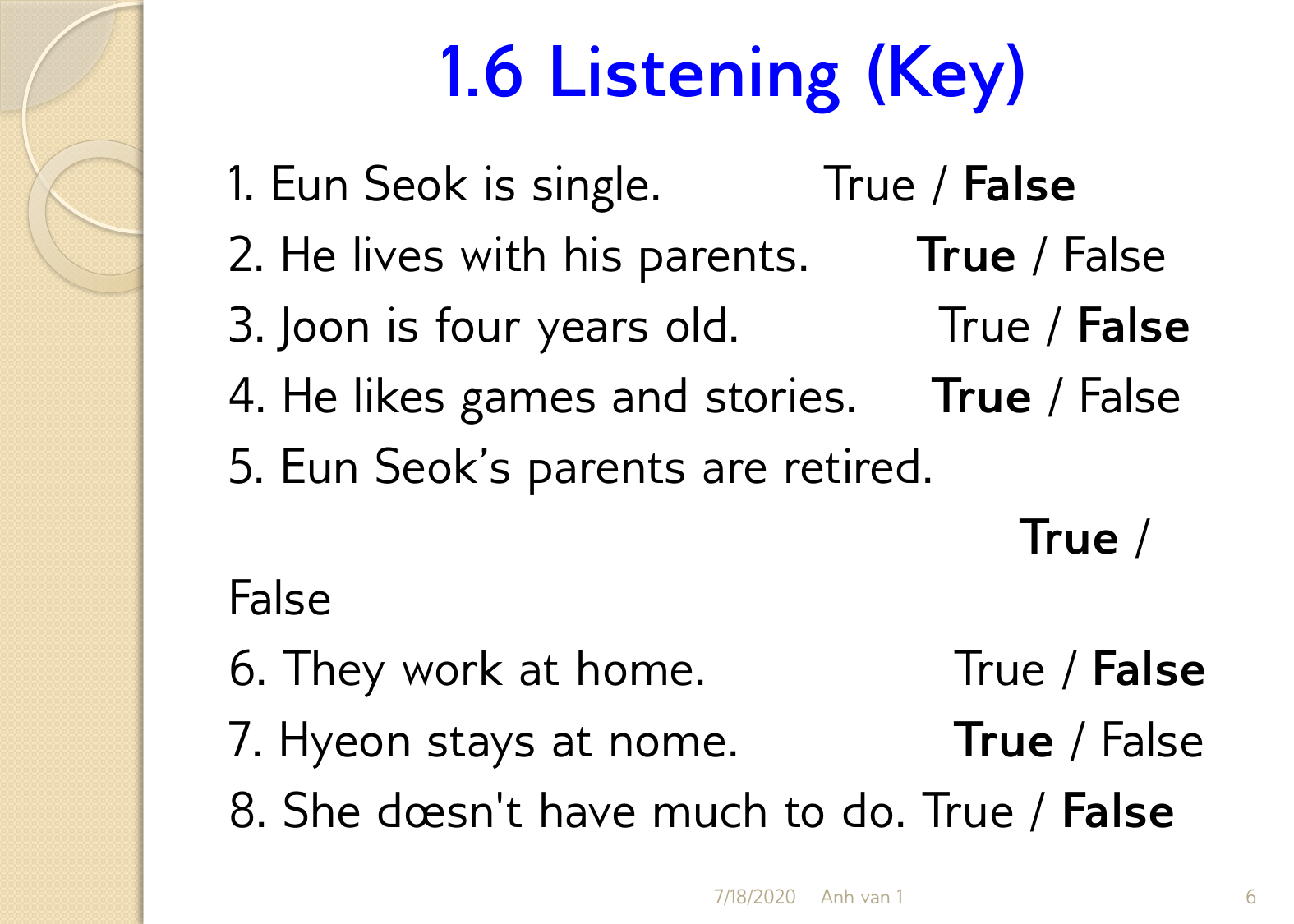

# 1.6 Listening (Key)
1. Eun Seok is single.	         True / False
2. He lives with his parents.	True / False
3. Joon is four years old.	         True / False
4. He likes games and stories.	 True / False
5. Eun Seok’s parents are retired.
                                                    True / False
6. They work at home.	          True / False
7. Hyeon stays at nome.	          True / False
8. She doesn't have much to do. True / False

7/18/2020
Anh van 1
6